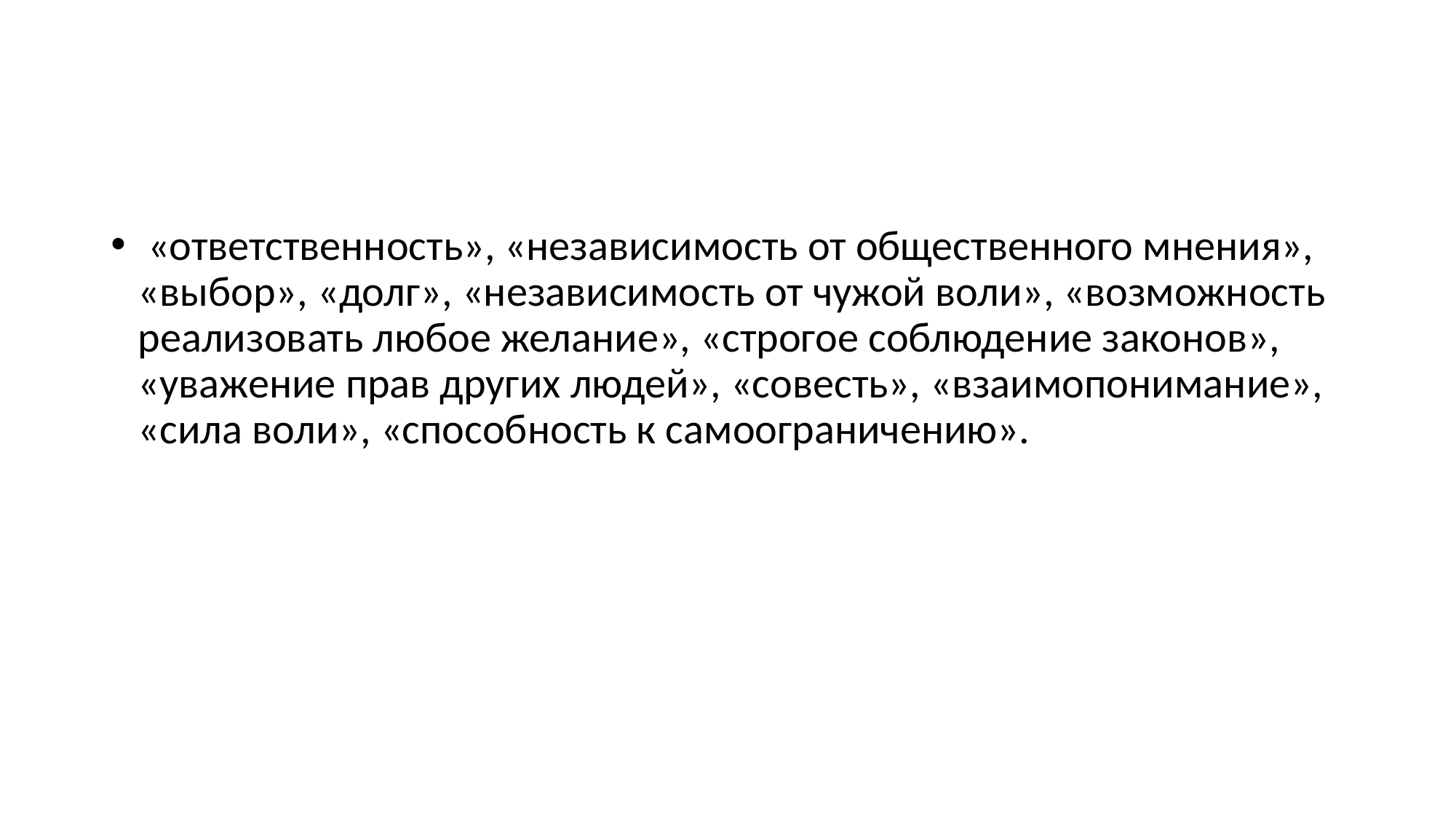

#
 «ответственность», «независимость от общественного мнения», «выбор», «долг», «независимость от чужой воли», «возможность реализовать любое желание», «строгое соблюдение законов», «уважение прав других людей», «совесть», «взаимопонимание», «сила воли», «способность к самоограничению».